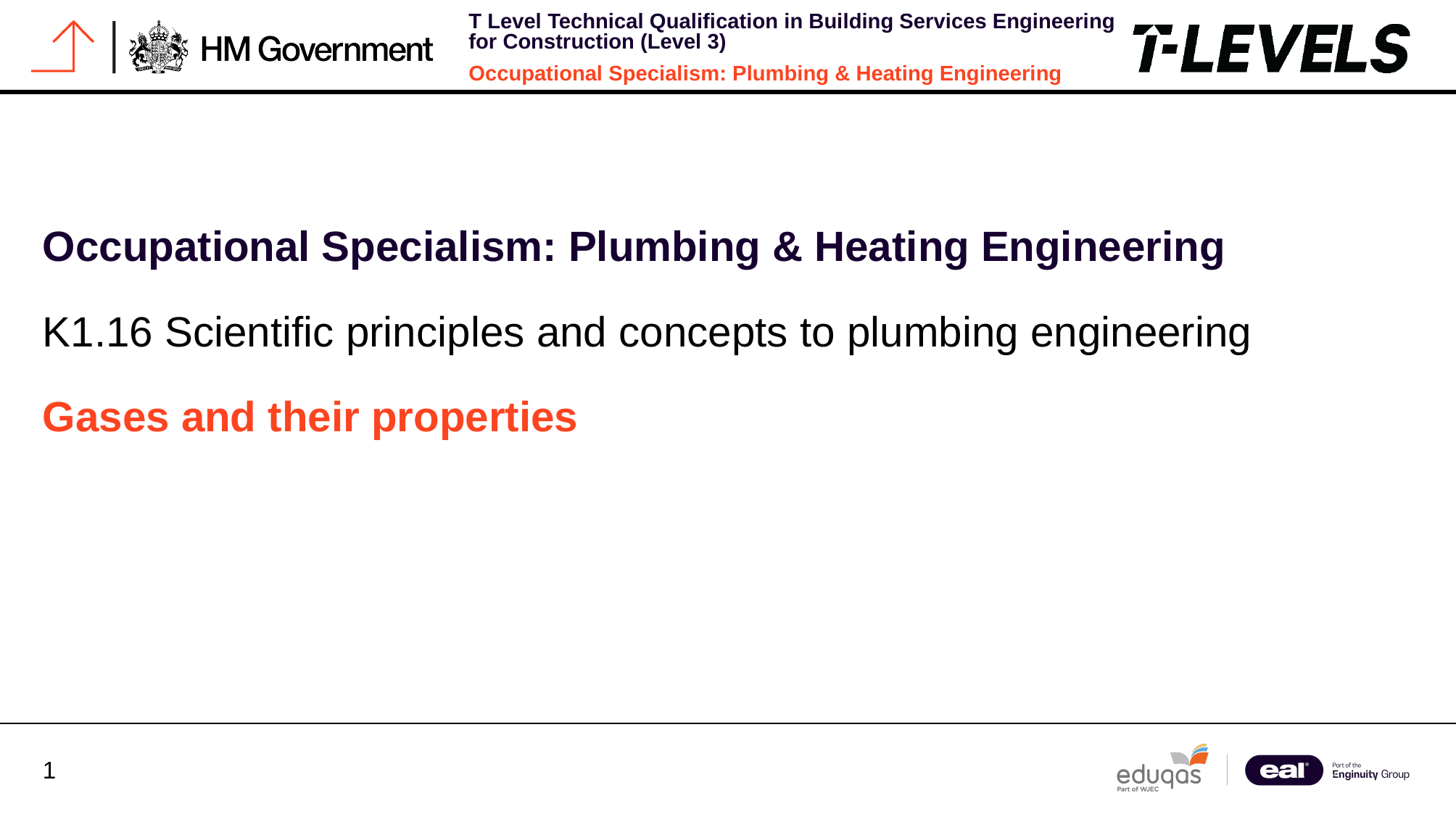

Occupational Specialism: Plumbing & Heating Engineering
K1.16 Scientific principles and concepts to plumbing engineering
Gases and their properties